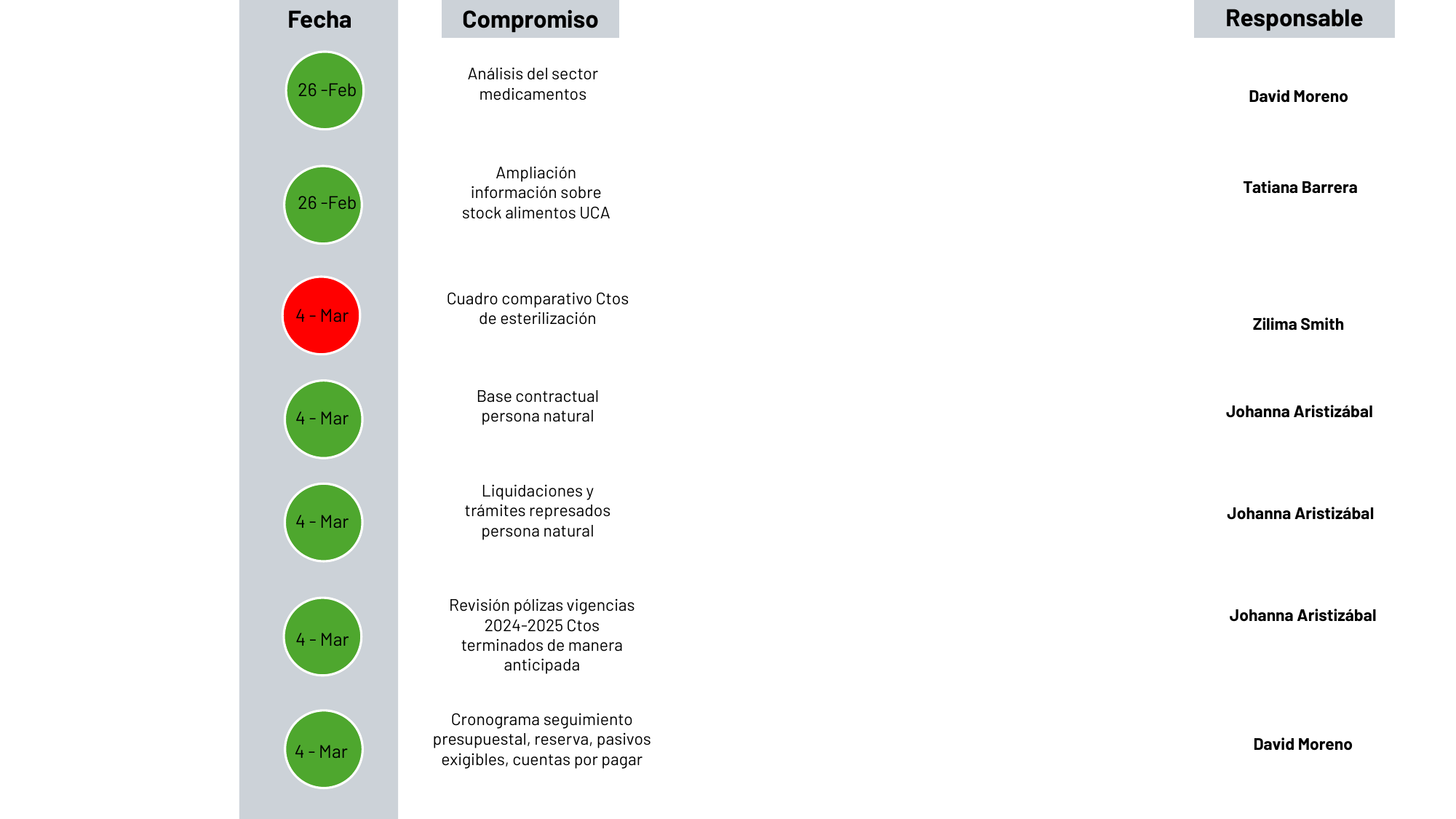

Responsable
Fecha
Compromiso

Análisis del sector medicamentos
26 -Feb
David Moreno
Ampliación información sobre stock alimentos UCA

Tatiana Barrera
26 -Feb

Cuadro comparativo Ctos de esterilización

4 - Mar
Zilima Smith
Base contractual persona natural

Johanna Aristizábal
4 - Mar
Liquidaciones y trámites represados persona natural

Johanna Aristizábal
4 - Mar
Revisión pólizas vigencias 2024-2025 Ctos terminados de manera anticipada

Johanna Aristizábal
4 - Mar
Cronograma seguimiento presupuestal, reserva, pasivos exigibles, cuentas por pagar

David Moreno
4 - Mar